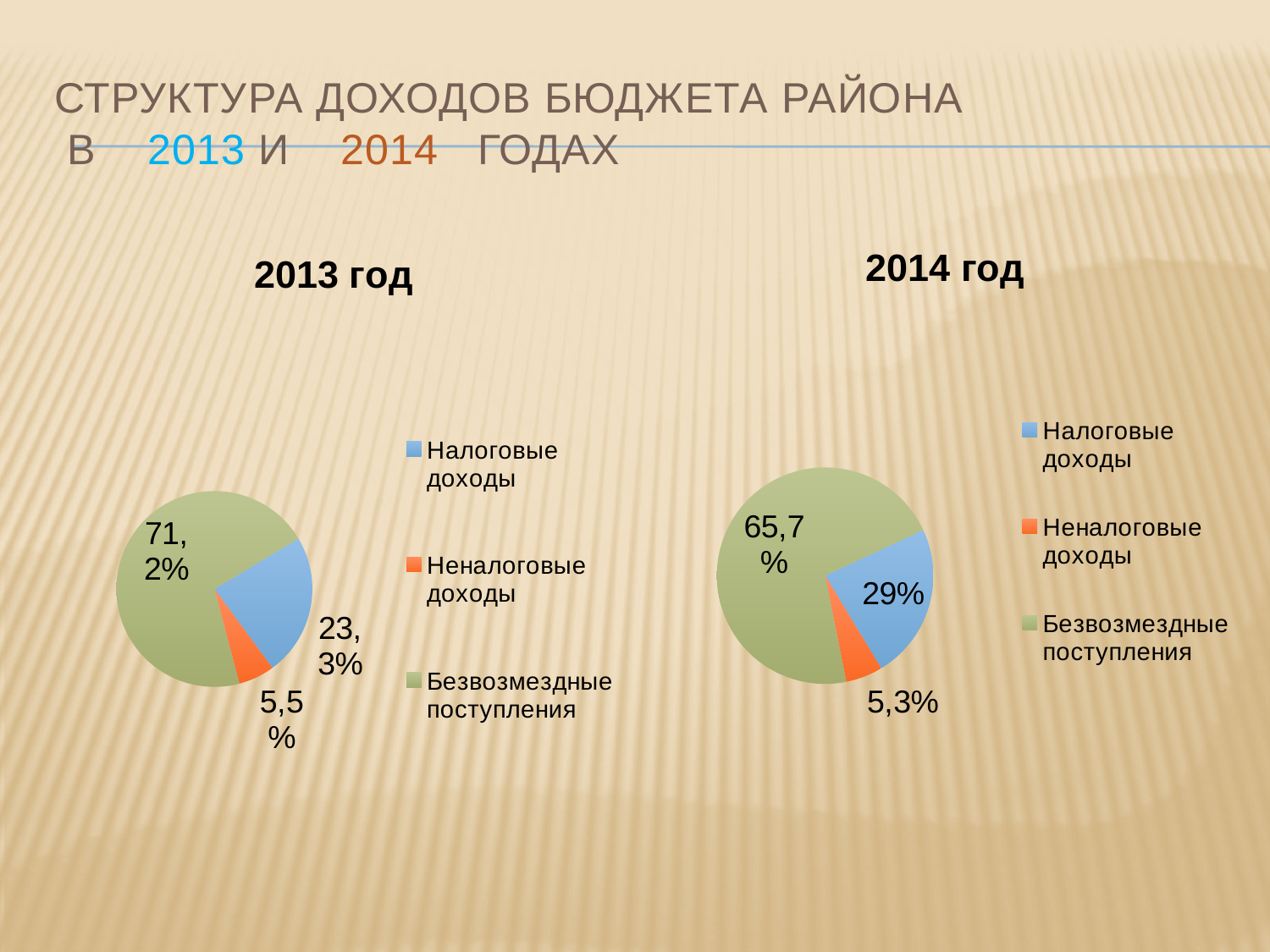

# Структура ДОХОДОВ БЮДЖЕТА района в    2013 и    2014   годах

### Chart: 2014 год

| Category | Столбец1 |
|---|---|
| Налоговые доходы | 113924.38 |
| Неналоговые доходы | 27028.12999999991 |
| Безвозмездные поступления | 348376.69 |

### Chart: 2013 год

| Category | Столбец1 |
|---|---|
| Налоговые доходы | 97620.32 |
| Неналоговые доходы | 24708.49 |
| Безвозмездные поступления | 292497.84 |